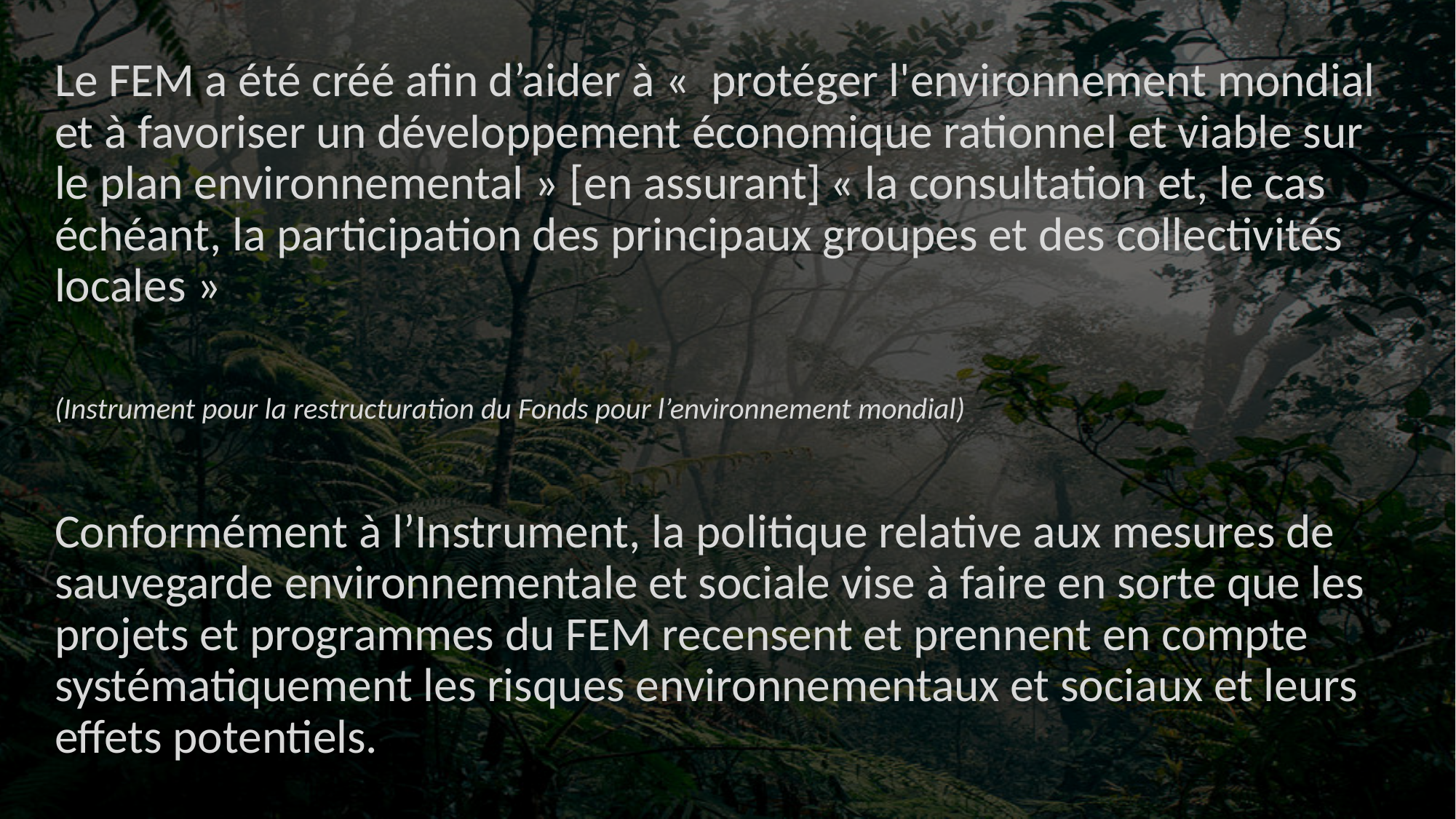

Le FEM a été créé afin d’aider à «  protéger l'environnement mondial et à favoriser un développement économique rationnel et viable sur le plan environnemental » [en assurant] « la consultation et, le cas échéant, la participation des principaux groupes et des collectivités locales »

(Instrument pour la restructuration du Fonds pour l’environnement mondial)

Conformément à l’Instrument, la politique relative aux mesures de sauvegarde environnementale et sociale vise à faire en sorte que les projets et programmes du FEM recensent et prennent en compte systématiquement les risques environnementaux et sociaux et leurs effets potentiels.